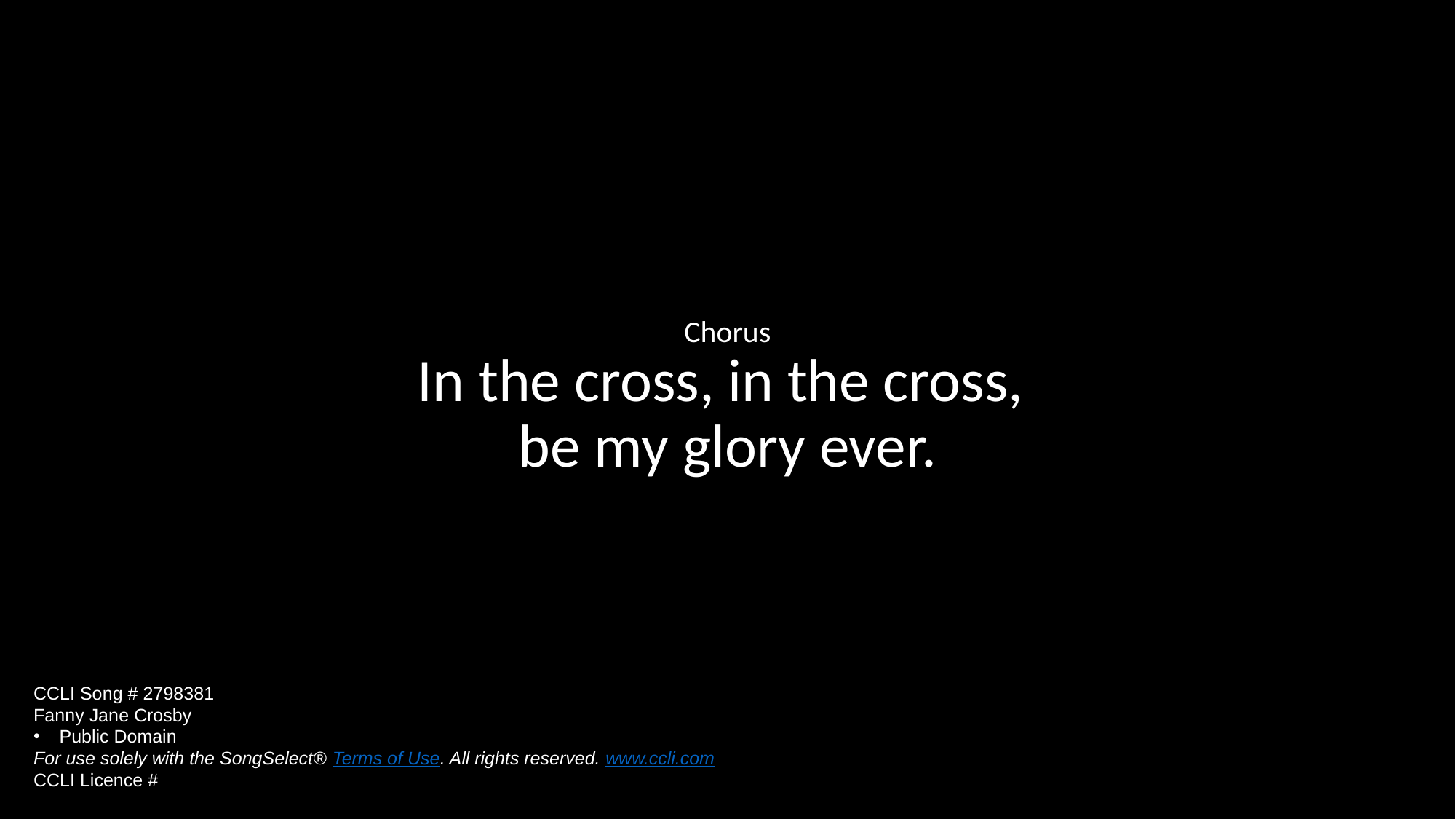

Chorus
In the cross, in the cross,
be my glory ever.

CCLI Song # 2798381
Fanny Jane Crosby
Public Domain
For use solely with the SongSelect® Terms of Use. All rights reserved. www.ccli.com
CCLI Licence #